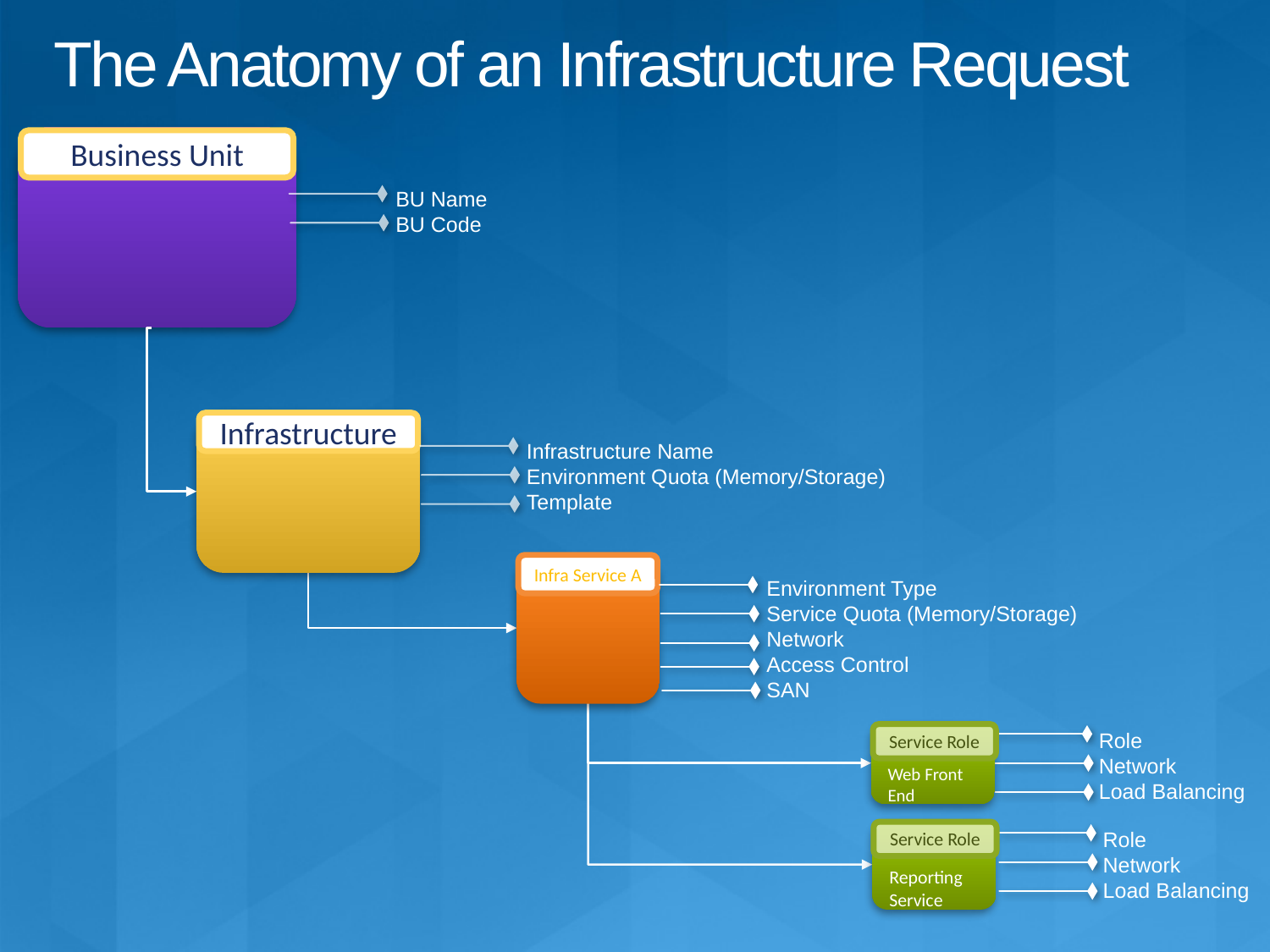

# The Anatomy of an Infrastructure Request

Business Unit
BU Name
BU Code

Infrastructure
Infrastructure Name
Environment Quota (Memory/Storage)
Template

Infra Service A
Environment Type
Service Quota (Memory/Storage)
Network
Access Control
SAN
Role
Network
Load Balancing

Web Front End
Service Role

Reporting Service
Role
Network
Load Balancing
Service Role